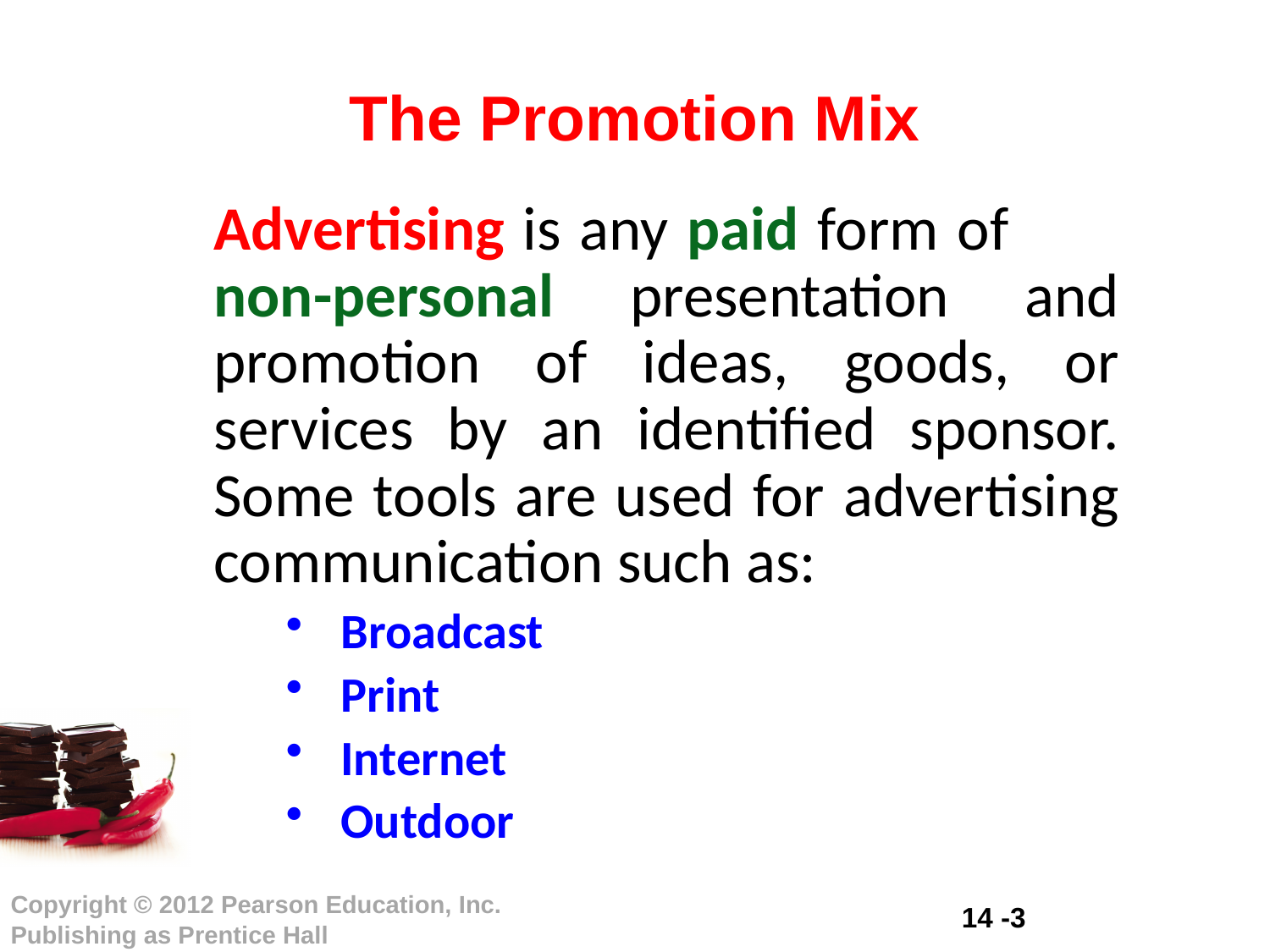

# The Promotion Mix
Advertising is any paid form of       non-personal presentation and promotion of ideas, goods, or services by an identified sponsor. Some tools are used for advertising communication such as:
Broadcast
Print
Internet
Outdoor